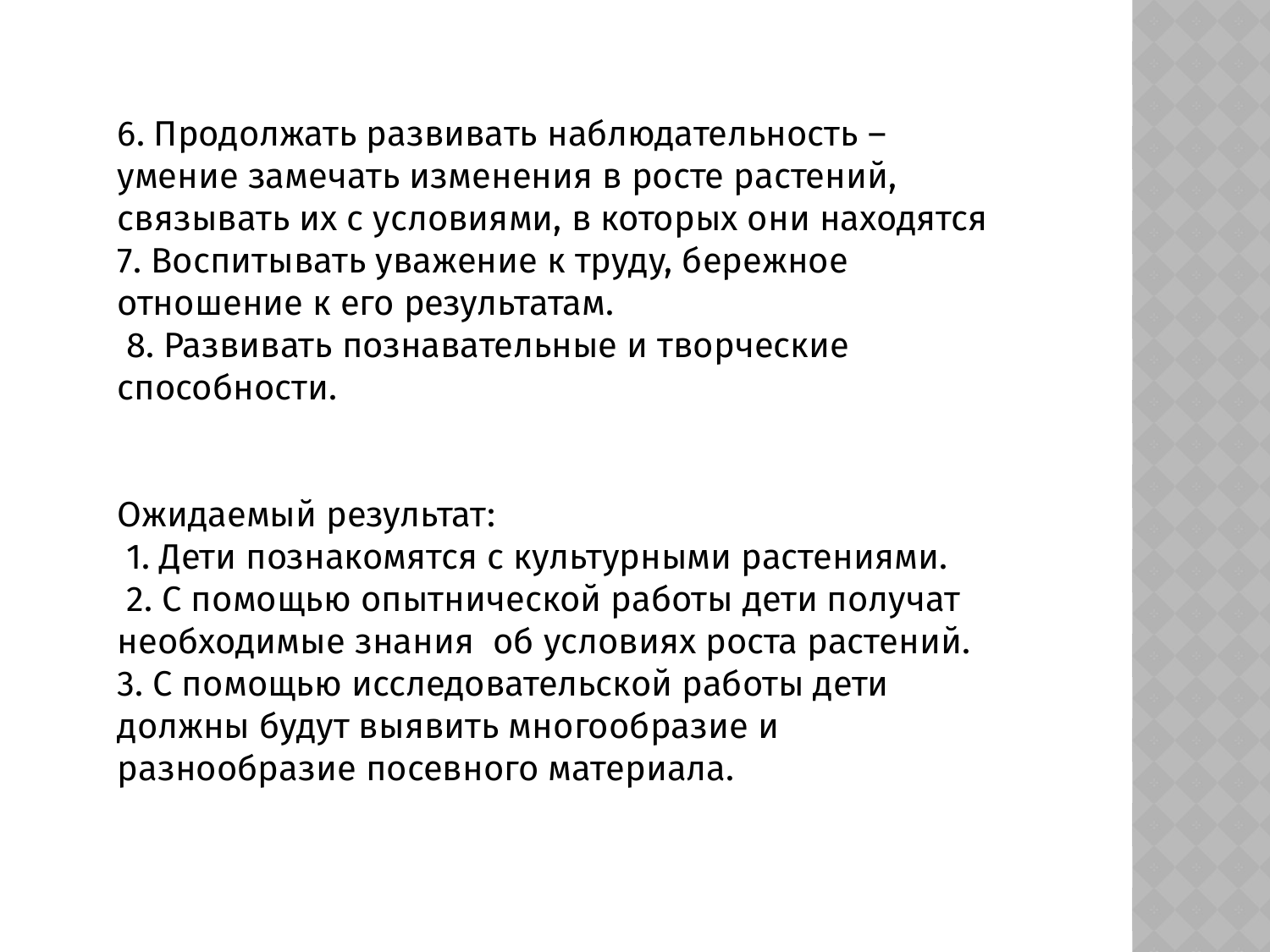

6. Продолжать развивать наблюдательность – умение замечать изменения в росте растений, связывать их с условиями, в которых они находятся
7. Воспитывать уважение к труду, бережное отношение к его результатам.
 8. Развивать познавательные и творческие способности.

Ожидаемый результат:
 1. Дети познакомятся с культурными растениями.
 2. С помощью опытнической работы дети получат необходимые знания  об условиях роста растений.
3. С помощью исследовательской работы дети должны будут выявить многообразие и разнообразие посевного материала.